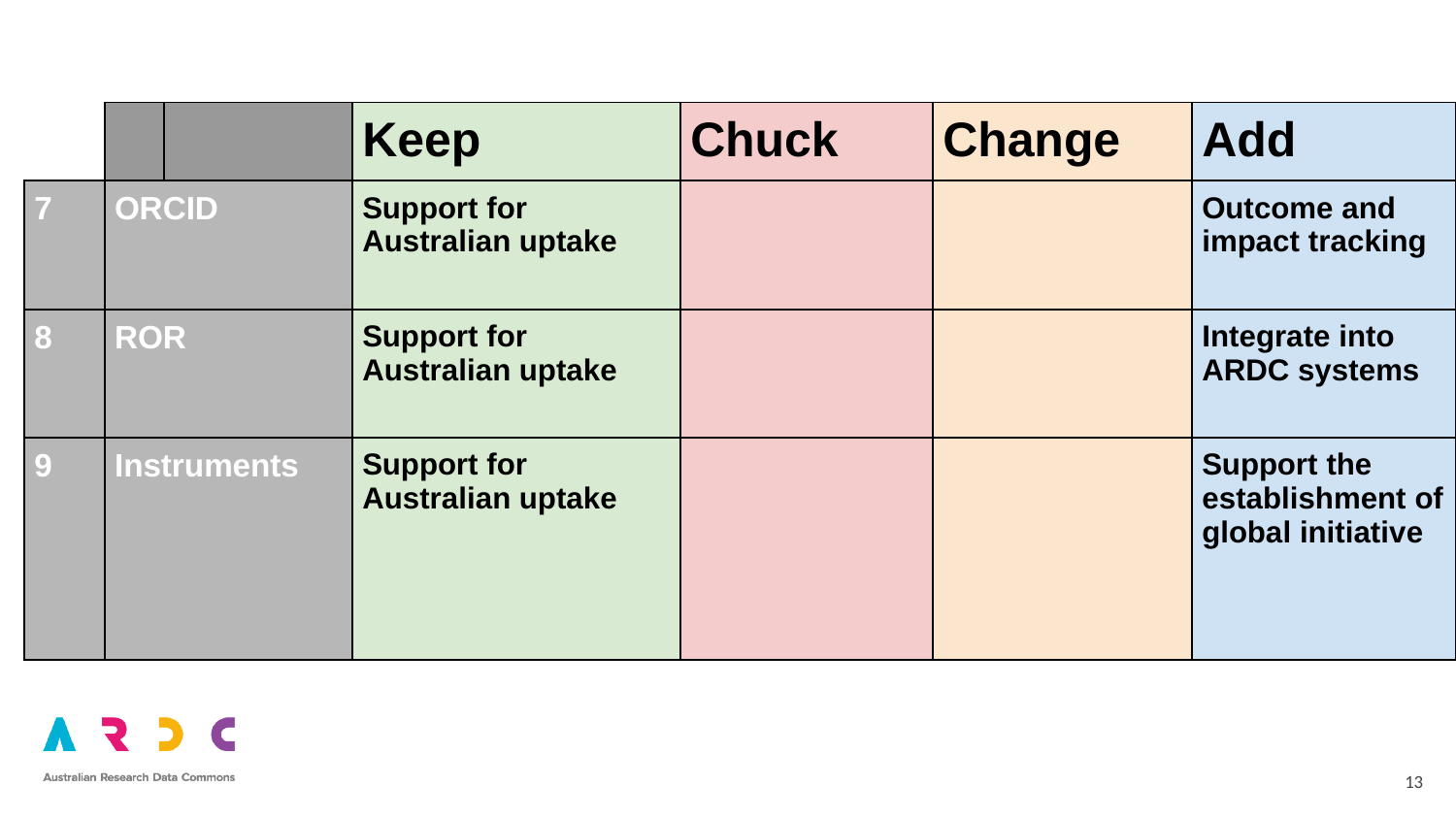

|  |  | Keep | Chuck | Change | Add |
| --- | --- | --- | --- | --- | --- |
| 7 | ORCID | Support for Australian uptake |  |  | Outcome and impact tracking |
| --- | --- | --- | --- | --- | --- |
| 8 | ROR | Support for Australian uptake |  |  | Integrate into ARDC systems |
| 9 | Instruments | Support for Australian uptake |  |  | Support the establishment of global initiative |
13